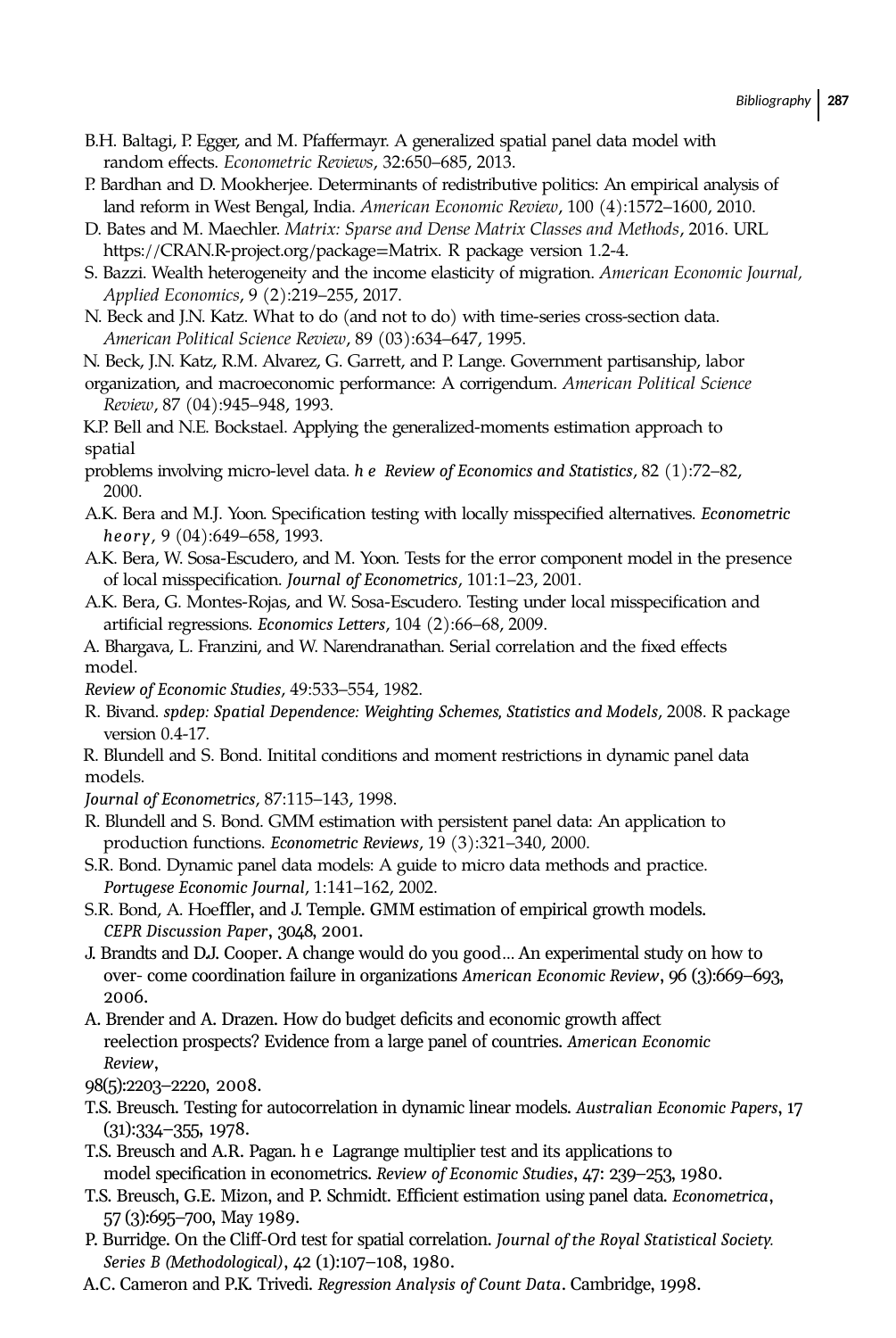

Bibliography  287

B.H. Baltagi, P. Egger, and M. Pfaffermayr. A generalized spatial panel data model with random effects. Econometric Reviews, 32:650–685, 2013.
P. Bardhan and D. Mookherjee. Determinants of redistributive politics: An empirical analysis of land reform in West Bengal, India. American Economic Review, 100 (4):1572–1600, 2010.
D. Bates and M. Maechler. Matrix: Sparse and Dense Matrix Classes and Methods, 2016. URL https://CRAN.R-project.org/package=Matrix. R package version 1.2-4.
S. Bazzi. Wealth heterogeneity and the income elasticity of migration. American Economic Journal, Applied Economics, 9 (2):219–255, 2017.
N. Beck and J.N. Katz. What to do (and not to do) with time-series cross-section data. American Political Science Review, 89 (03):634–647, 1995.
N. Beck, J.N. Katz, R.M. Alvarez, G. Garrett, and P. Lange. Government partisanship, labor
organization, and macroeconomic performance: A corrigendum. American Political Science Review, 87 (04):945–948, 1993.
K.P. Bell and N.E. Bockstael. Applying the generalized-moments estimation approach to spatial
problems involving micro-level data. he Review of Economics and Statistics, 82 (1):72–82, 2000.
A.K. Bera and M.J. Yoon. Speciﬁcation testing with locally misspeciﬁed alternatives. Econometric heory, 9 (04):649–658, 1993.
A.K. Bera, W. Sosa-Escudero, and M. Yoon. Tests for the error component model in the presence of local misspeciﬁcation. Journal of Econometrics, 101:1–23, 2001.
A.K. Bera, G. Montes-Rojas, and W. Sosa-Escudero. Testing under local misspeciﬁcation and artiﬁcial regressions. Economics Letters, 104 (2):66–68, 2009.
A. Bhargava, L. Franzini, and W. Narendranathan. Serial correlation and the ﬁxed effects model.
Review of Economic Studies, 49:533–554, 1982.
R. Bivand. spdep: Spatial Dependence: Weighting Schemes, Statistics and Models, 2008. R package version 0.4-17.
R. Blundell and S. Bond. Initital conditions and moment restrictions in dynamic panel data models.
Journal of Econometrics, 87:115–143, 1998.
R. Blundell and S. Bond. GMM estimation with persistent panel data: An application to production functions. Econometric Reviews, 19 (3):321–340, 2000.
S.R. Bond. Dynamic panel data models: A guide to micro data methods and practice. Portugese Economic Journal, 1:141–162, 2002.
S.R. Bond, A. Hoeﬄer, and J. Temple. GMM estimation of empirical growth models. CEPR Discussion Paper, 3048, 2001.
J. Brandts and D.J. Cooper. A change would do you good… An experimental study on how to over- come coordination failure in organizations American Economic Review, 96 (3):669–693, 2006.
A. Brender and A. Drazen. How do budget deﬁcits and economic growth affect reelection prospects? Evidence from a large panel of countries. American Economic Review,
98(5):2203–2220, 2008.
T.S. Breusch. Testing for autocorrelation in dynamic linear models. Australian Economic Papers, 17 (31):334–355, 1978.
T.S. Breusch and A.R. Pagan. he Lagrange multiplier test and its applications to model speciﬁcation in econometrics. Review of Economic Studies, 47: 239–253, 1980.
T.S. Breusch, G.E. Mizon, and P. Schmidt. Eﬃcient estimation using panel data. Econometrica, 57 (3):695–700, May 1989.
P. Burridge. On the Cliff-Ord test for spatial correlation. Journal of the Royal Statistical Society. Series B (Methodological), 42 (1):107–108, 1980.
A.C. Cameron and P.K. Trivedi. Regression Analysis of Count Data. Cambridge, 1998.